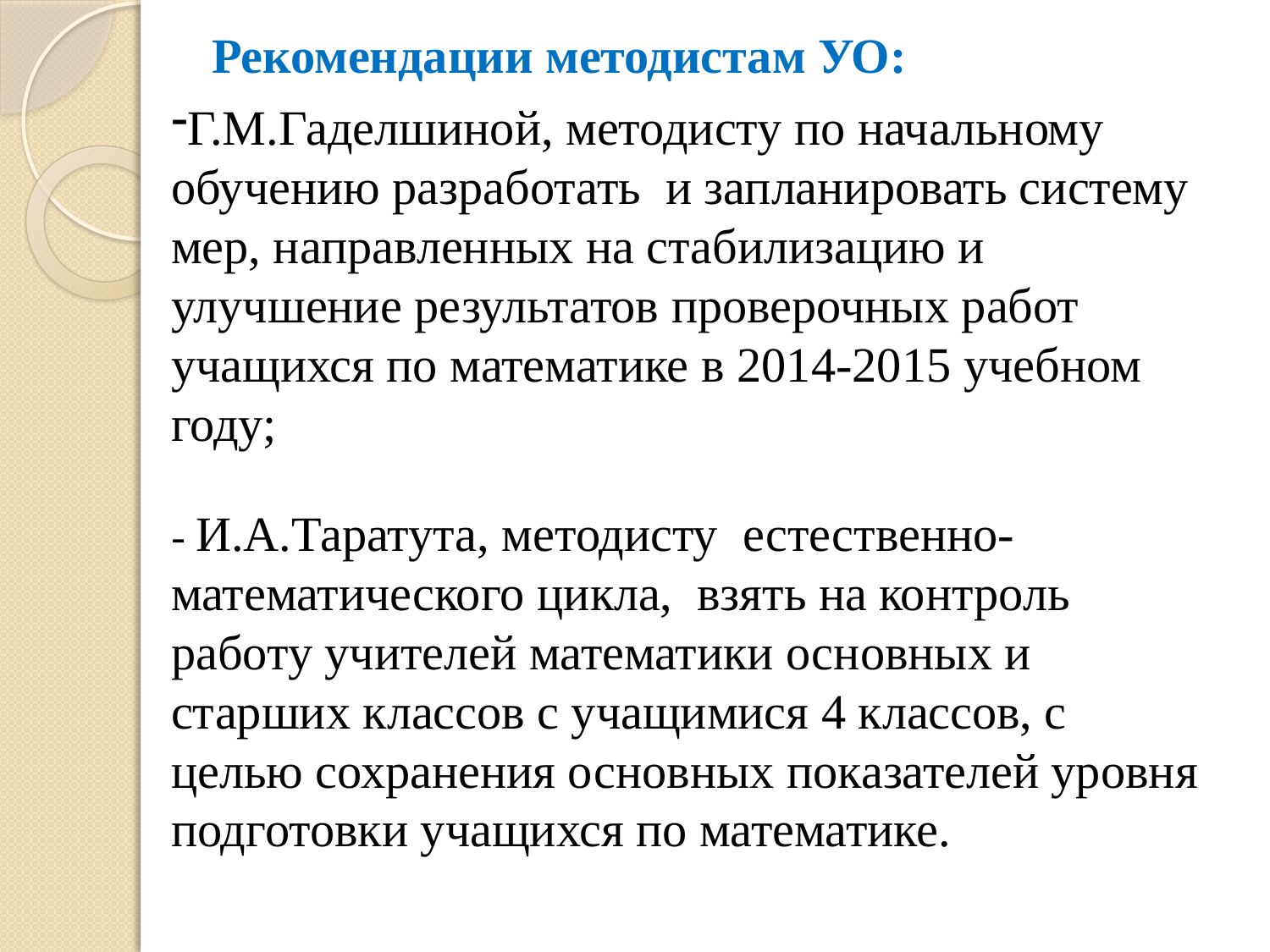

# Рекомендации методистам УО:
Г.М.Гаделшиной, методисту по начальному обучению разработать  и запланировать систему мер, направленных на стабилизацию и улучшение результатов проверочных работ учащихся по математике в 2014-2015 учебном году;

- И.А.Таратута, методисту  естественно- математического цикла,  взять на контроль работу учителей математики основных и  старших классов с учащимися 4 классов, с целью сохранения основных показателей уровня подготовки учащихся по математике.